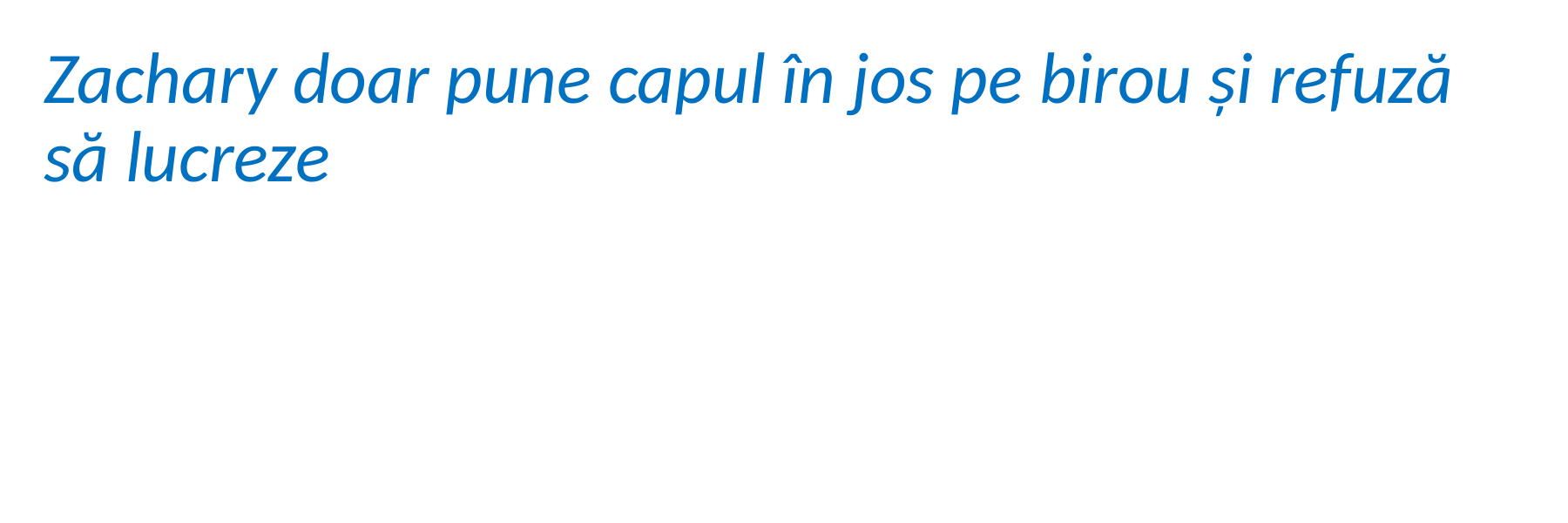

Zachary doar pune capul în jos pe birou și refuză să lucreze